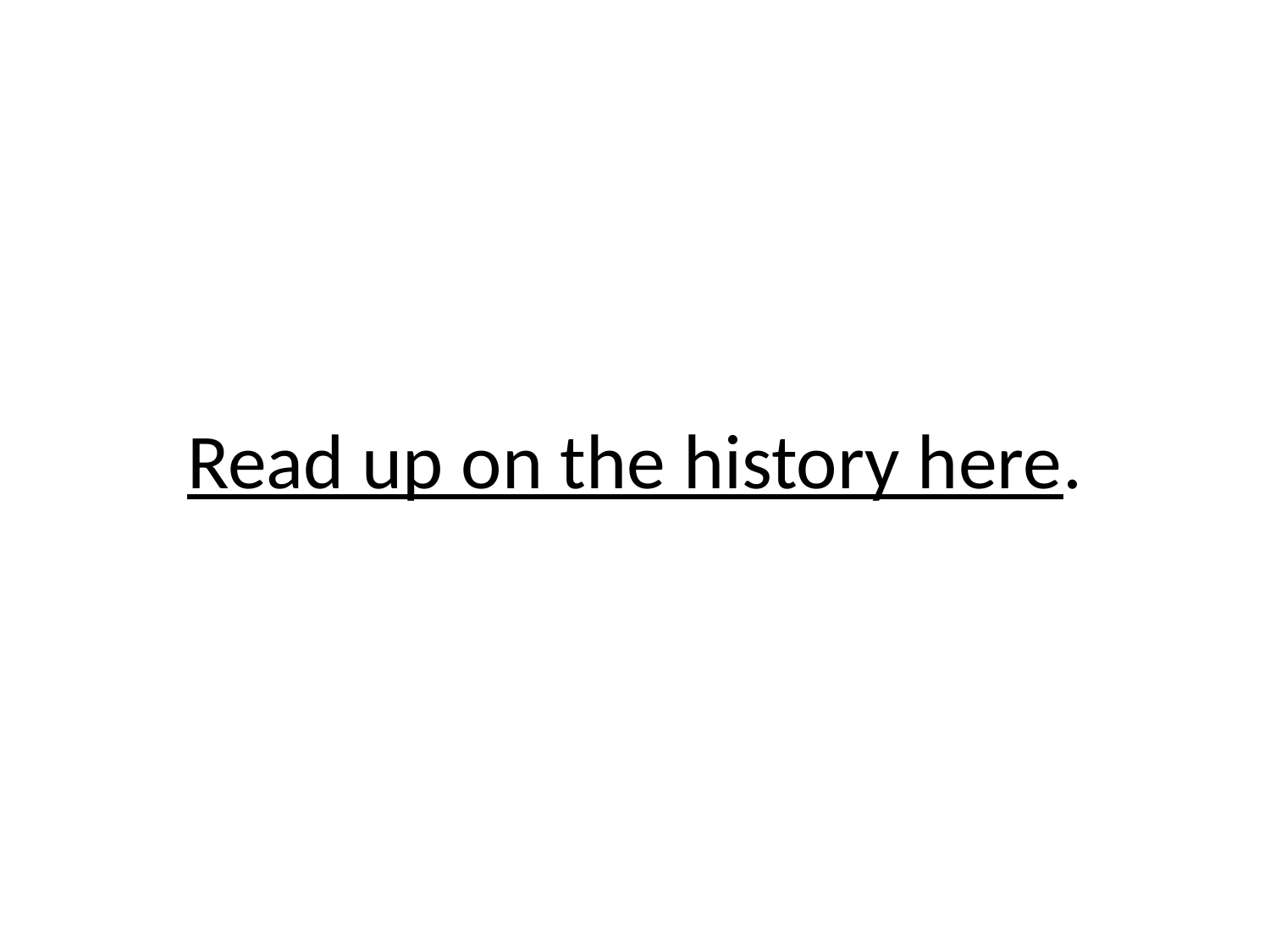

# Read up on the history here.